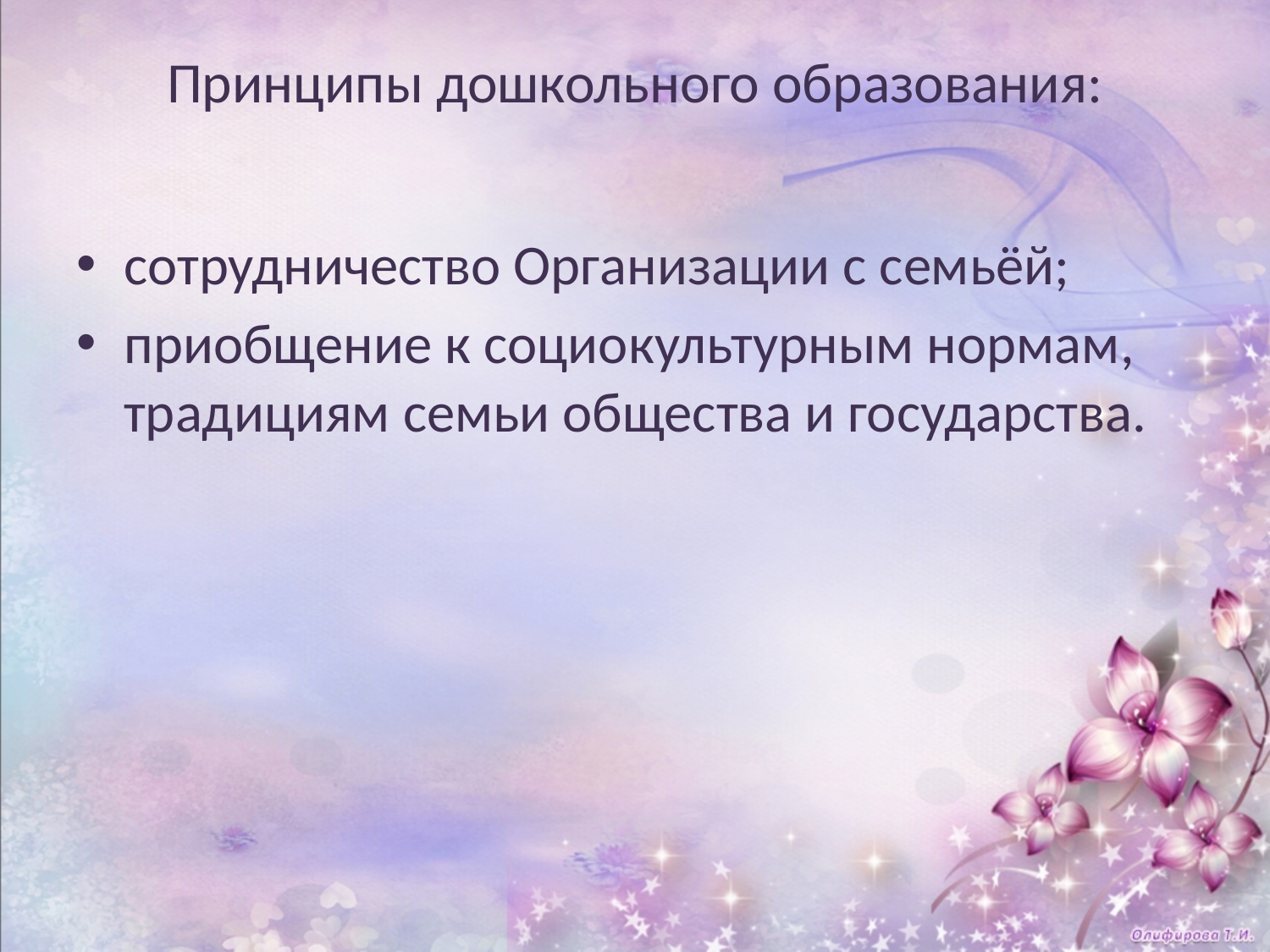

# Принципы дошкольного образования:
сотрудничество Организации с семьёй;
приобщение к социокультурным нормам, традициям семьи общества и государства.